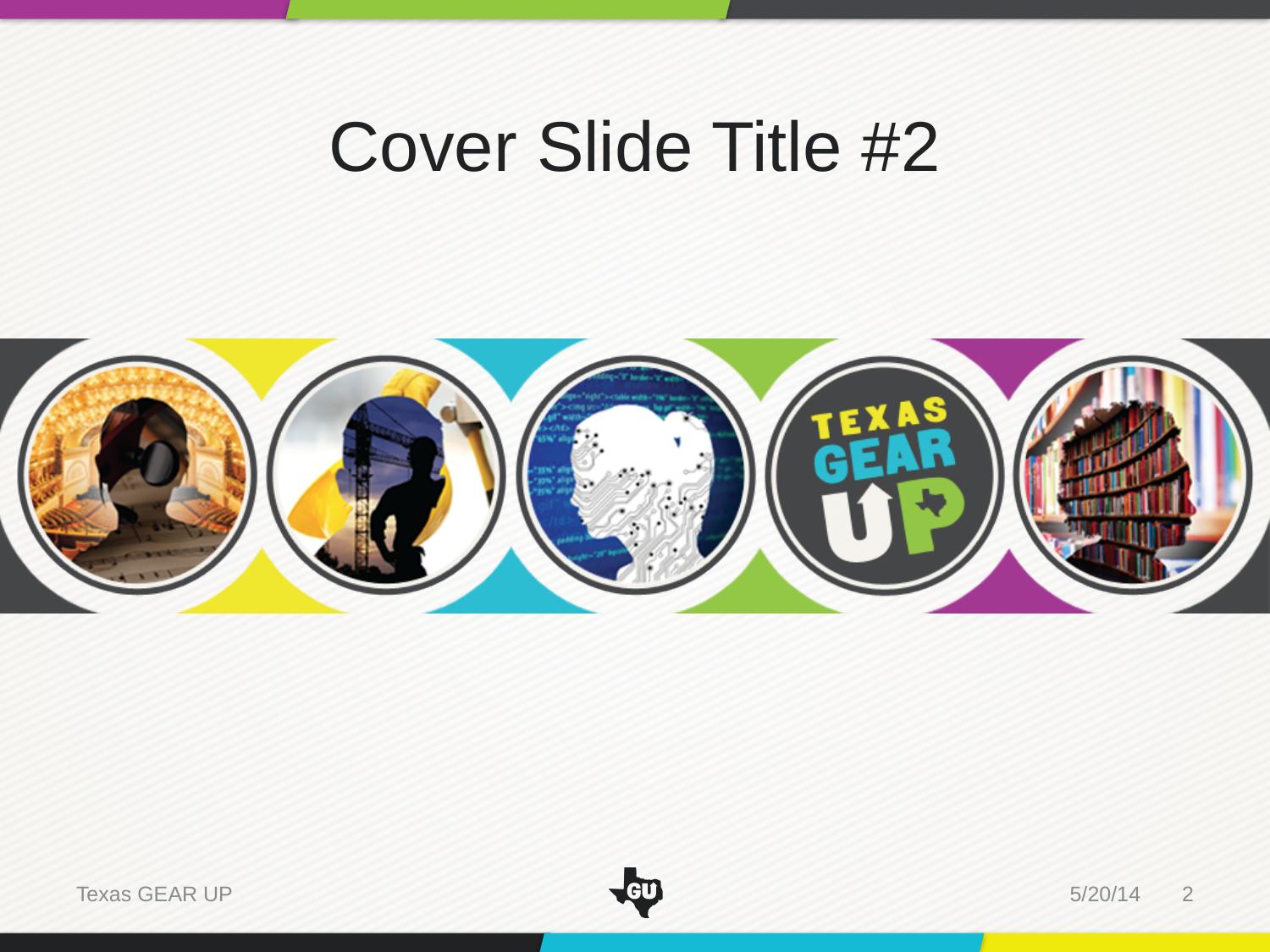

Cover Slide Title #2
5/20/14
2
Texas GEAR UP